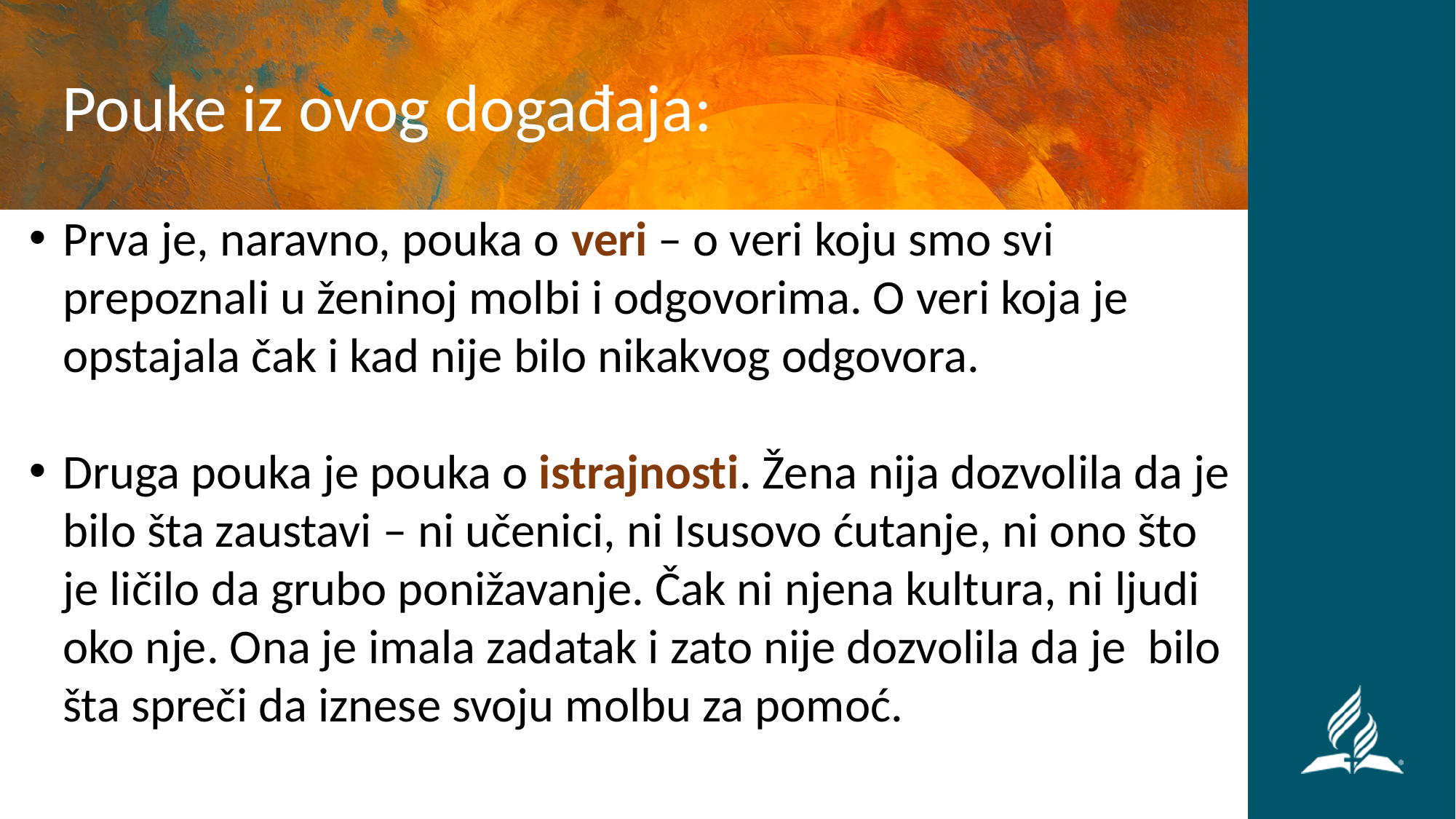

#
Pouke iz ovog događaja:
Prva je, naravno, pouka o veri – o veri koju smo svi prepoznali u ženinoj molbi i odgovorima. O veri koja je opstajala čak i kad nije bilo nikakvog odgovora.

Druga pouka je pouka o istrajnosti. Žena nija dozvolila da je bilo šta zaustavi – ni učenici, ni Isusovo ćutanje, ni ono što je ličilo da grubo ponižavanje. Čak ni njena kultura, ni ljudi oko nje. Ona je imala zadatak i zato nije dozvolila da je  bilo šta spreči da iznese svoju molbu za pomoć.